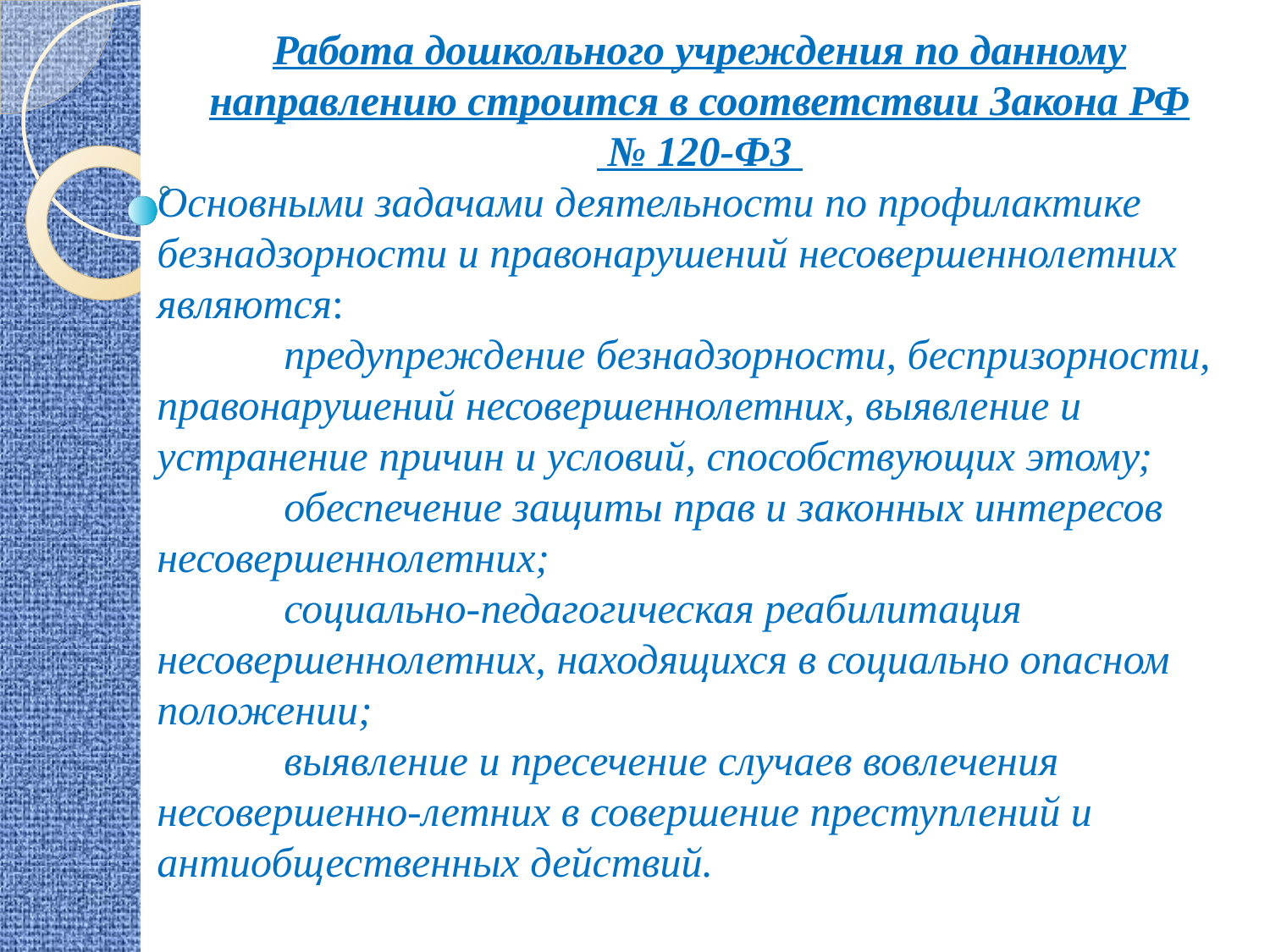

Работа дошкольного учреждения по данному направлению строится в соответствии Закона РФ
 № 120-ФЗ
Основными задачами деятельности по профилактике безнадзорности и правонарушений несовершеннолетних являются:
	предупреждение безнадзорности, беспризорности, правонарушений несовершеннолетних, выявление и устранение причин и условий, способствующих этому;
	обеспечение защиты прав и законных интересов несовершеннолетних;
	социально-педагогическая реабилитация несовершеннолетних, находящихся в социально опасном положении;
	выявление и пресечение случаев вовлечения несовершенно-летних в совершение преступлений и антиобщественных действий.